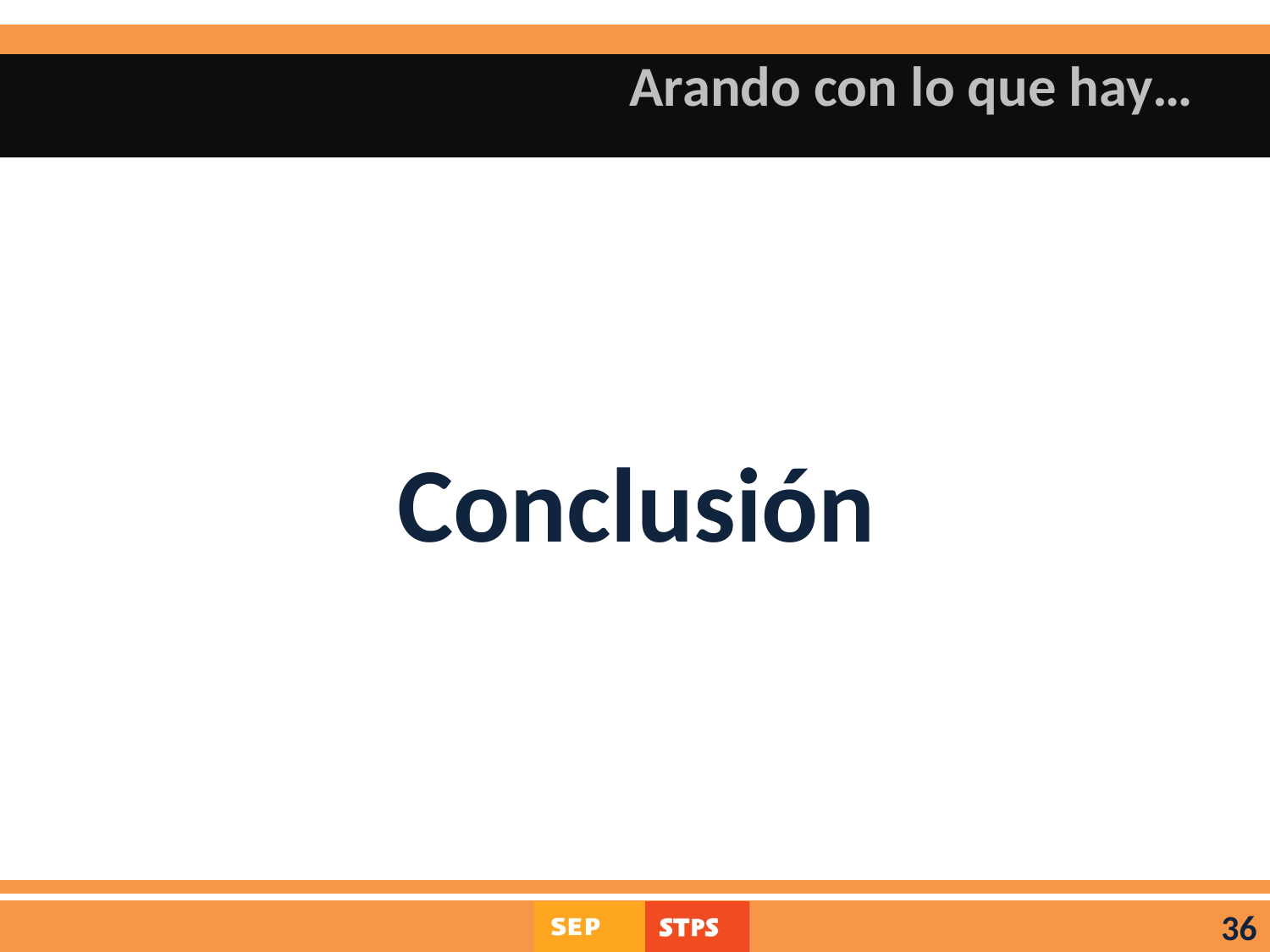

# Arando con lo que hay…
Conclusión

36